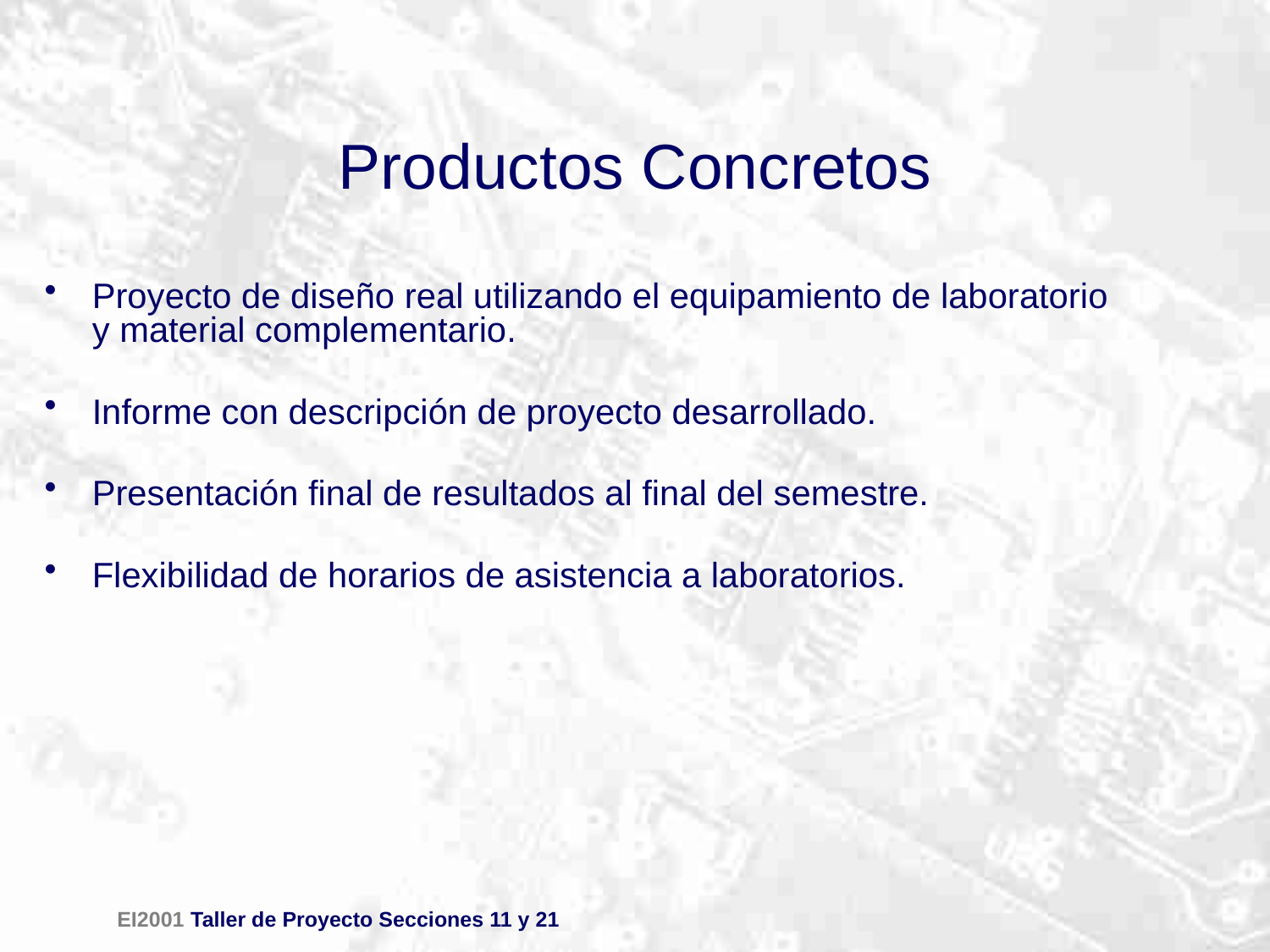

# Productos Concretos
Proyecto de diseño real utilizando el equipamiento de laboratorio y material complementario.

Informe con descripción de proyecto desarrollado.

Presentación final de resultados al final del semestre.

Flexibilidad de horarios de asistencia a laboratorios.
EI2001 Taller de Proyecto Secciones 11 y 21